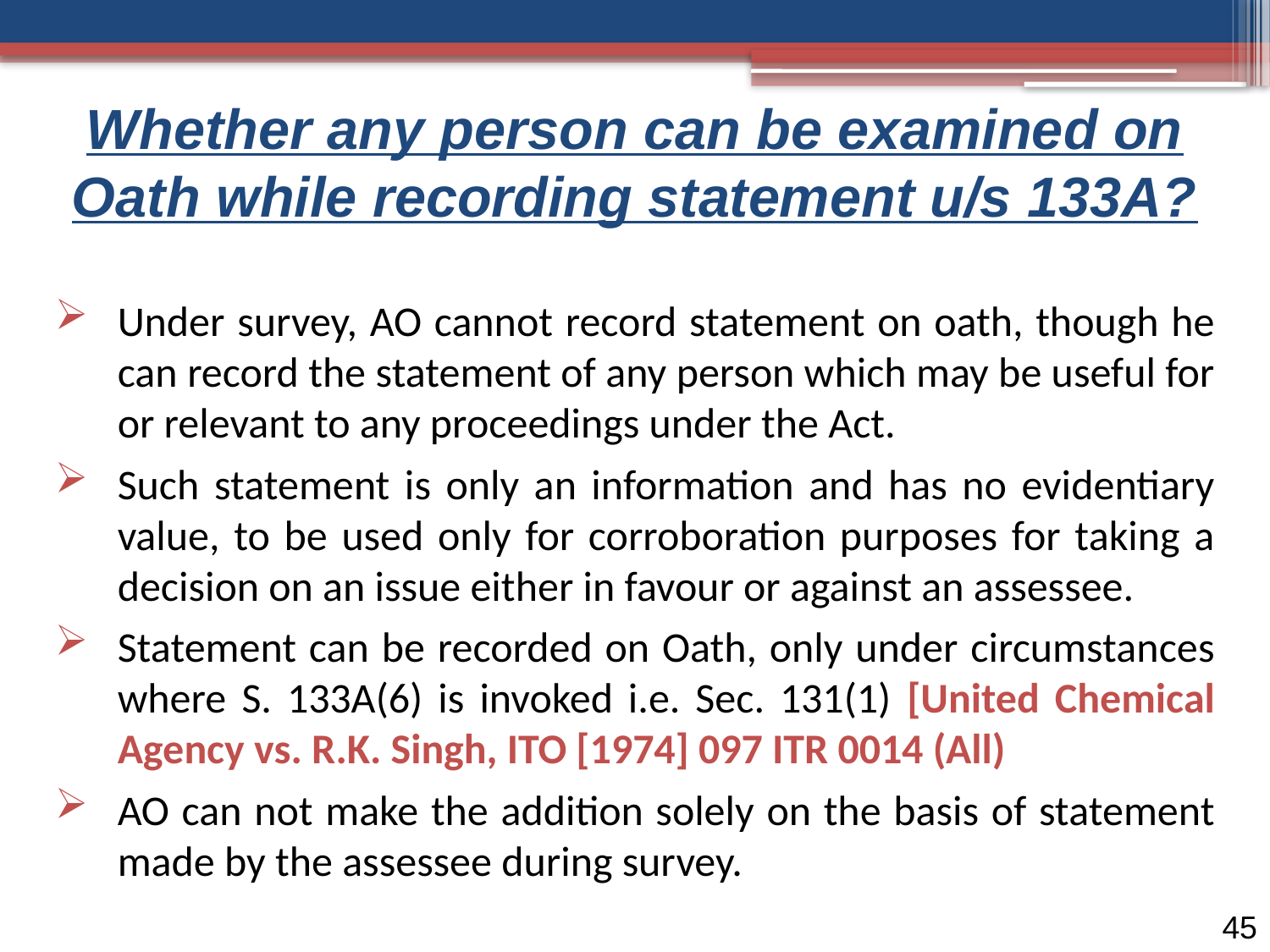

Whether any person can be examined on Oath while recording statement u/s 133A?
Under survey, AO cannot record statement on oath, though he can record the statement of any person which may be useful for or relevant to any proceedings under the Act.
Such statement is only an information and has no evidentiary value, to be used only for corroboration purposes for taking a decision on an issue either in favour or against an assessee.
Statement can be recorded on Oath, only under circumstances where S. 133A(6) is invoked i.e. Sec. 131(1) [United Chemical Agency vs. R.K. Singh, ITO [1974] 097 ITR 0014 (All)
AO can not make the addition solely on the basis of statement made by the assessee during survey.
45